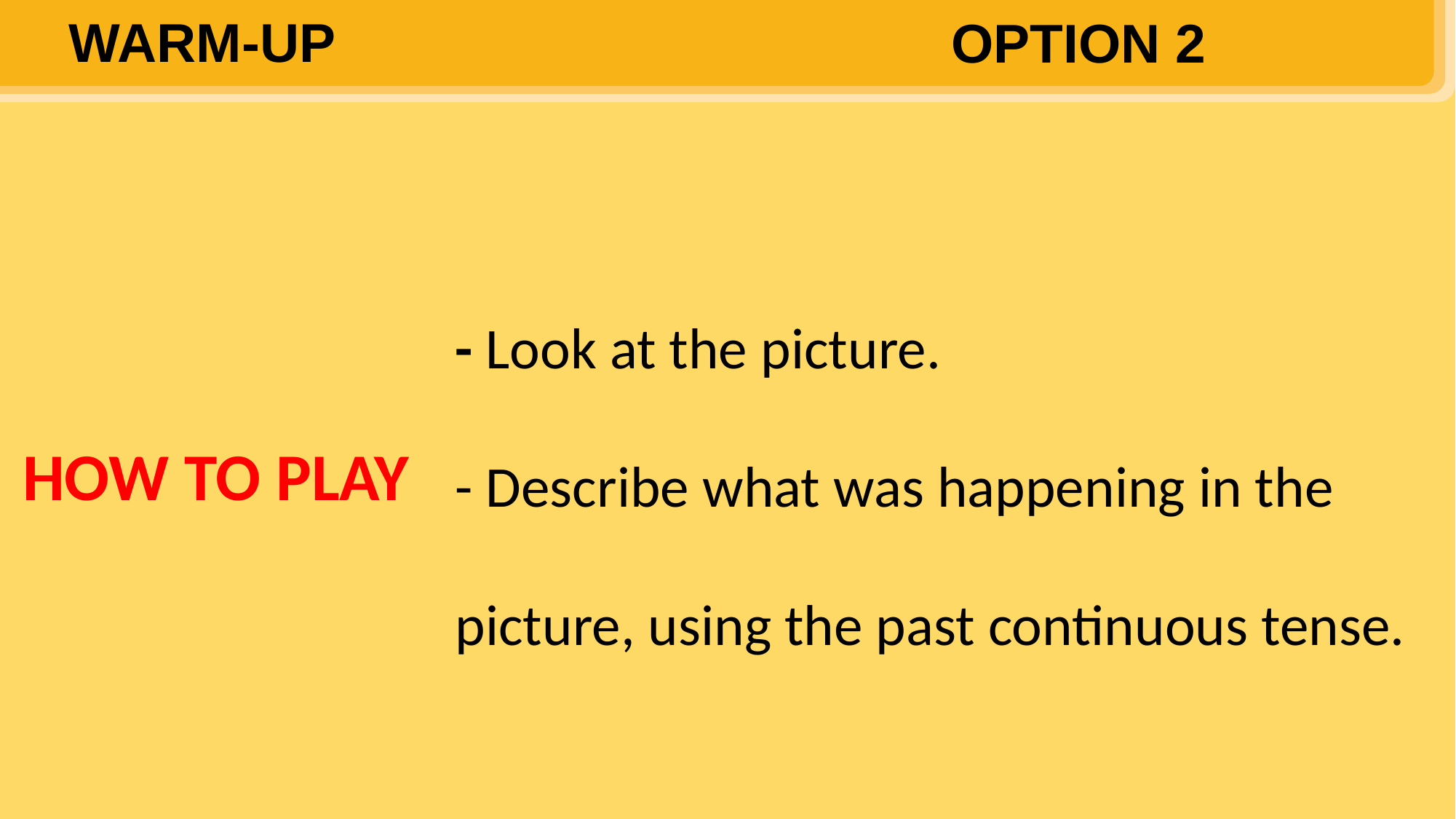

WARM-UP
OPTION 2
- Look at the picture.
- Describe what was happening in the picture, using the past continuous tense.
HOW TO PLAY